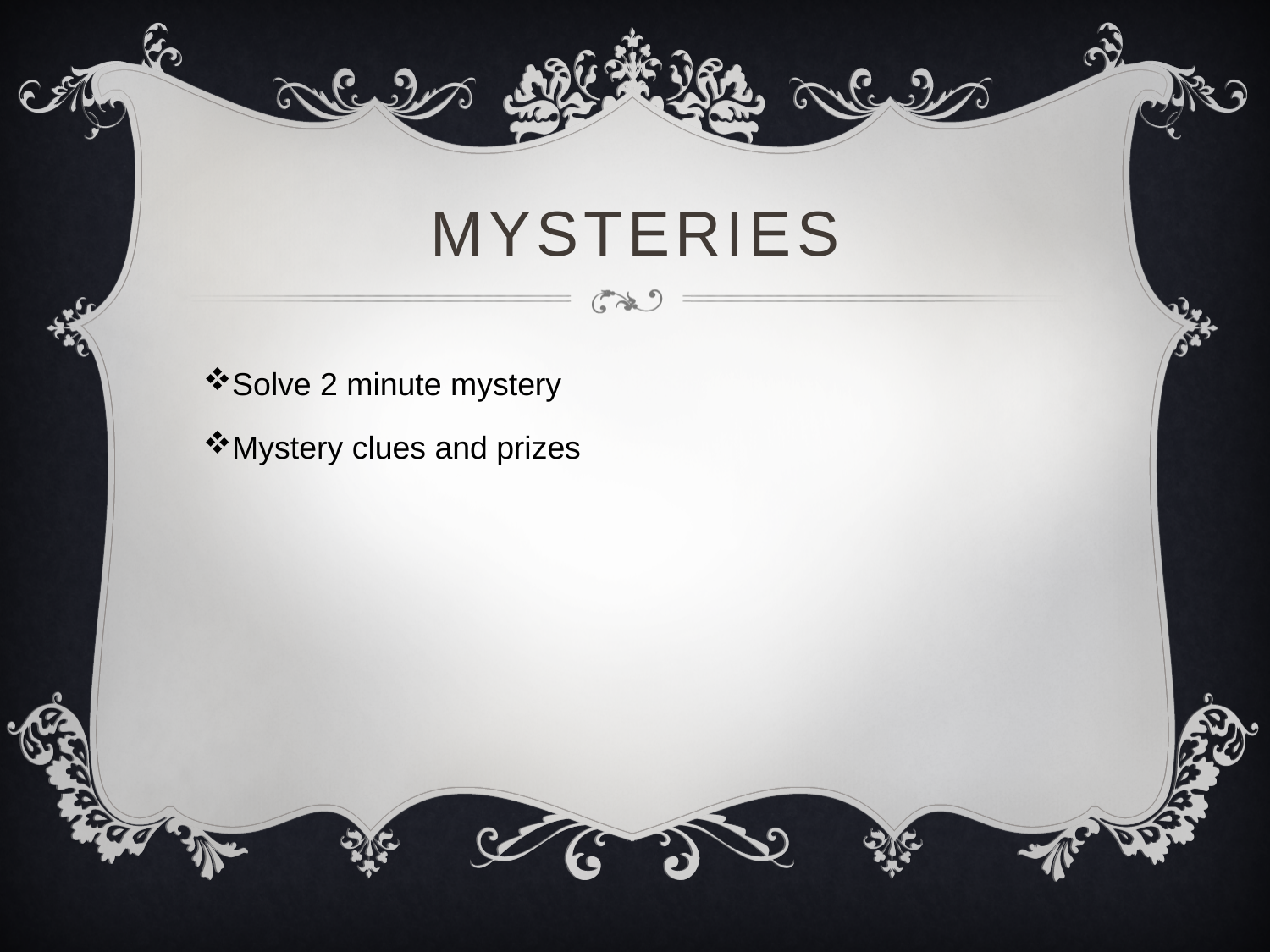

# Mysteries
Solve 2 minute mystery
Mystery clues and prizes